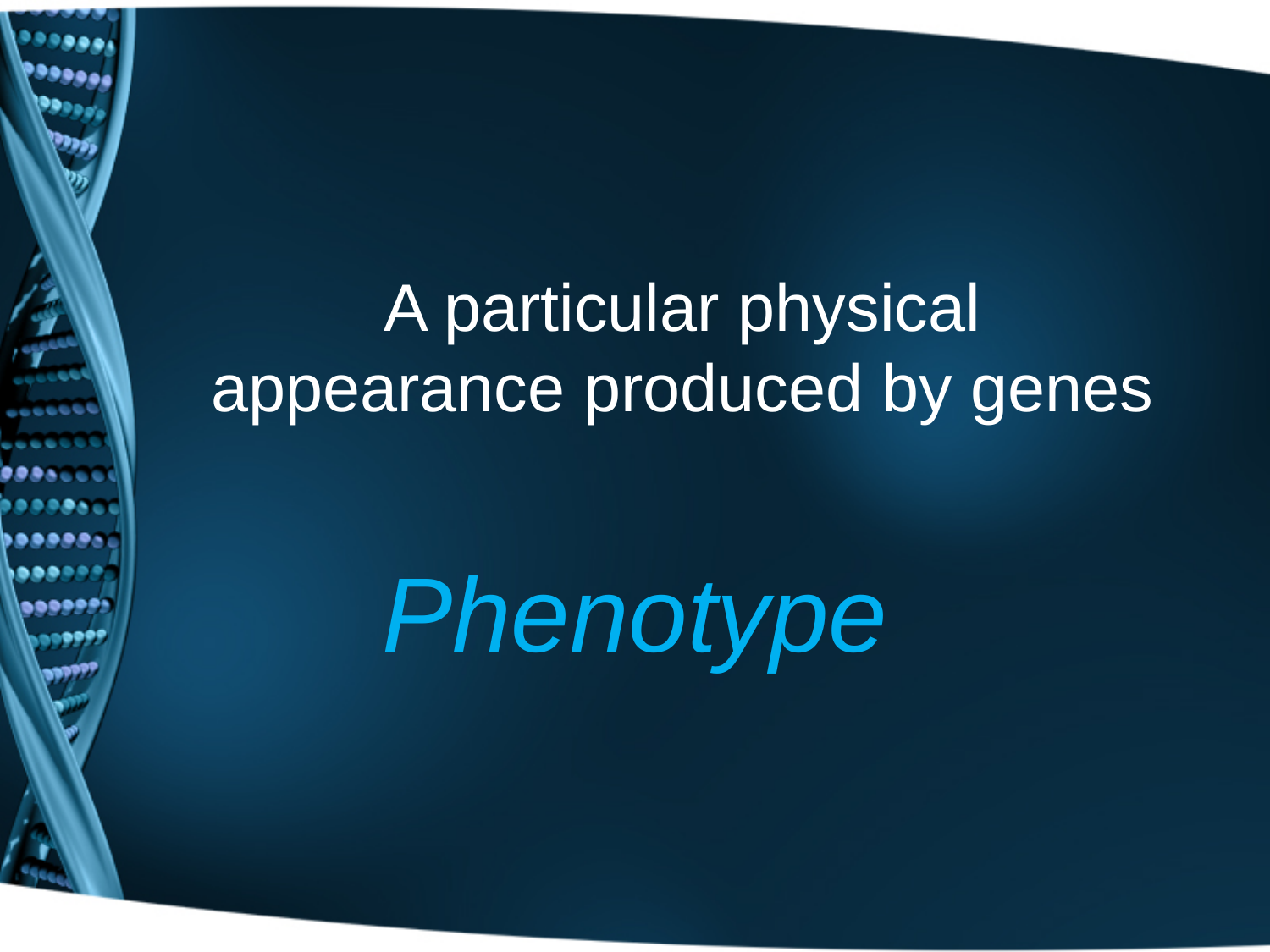

# A particular physical appearance produced by genes
Phenotype